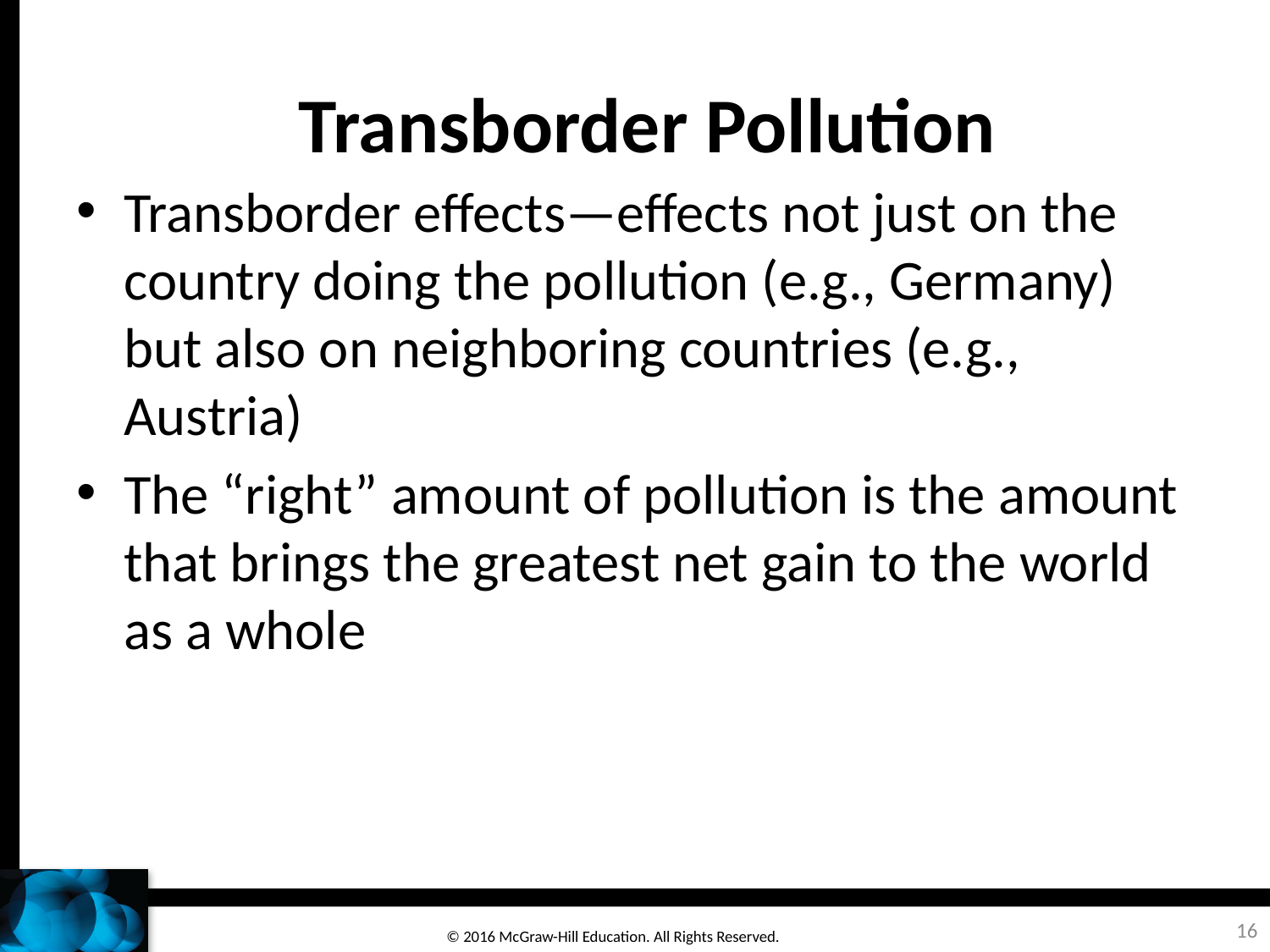

# Transborder Pollution
Transborder effects—effects not just on the country doing the pollution (e.g., Germany) but also on neighboring countries (e.g., Austria)
The “right” amount of pollution is the amount that brings the greatest net gain to the world as a whole
16
© 2016 McGraw-Hill Education. All Rights Reserved.